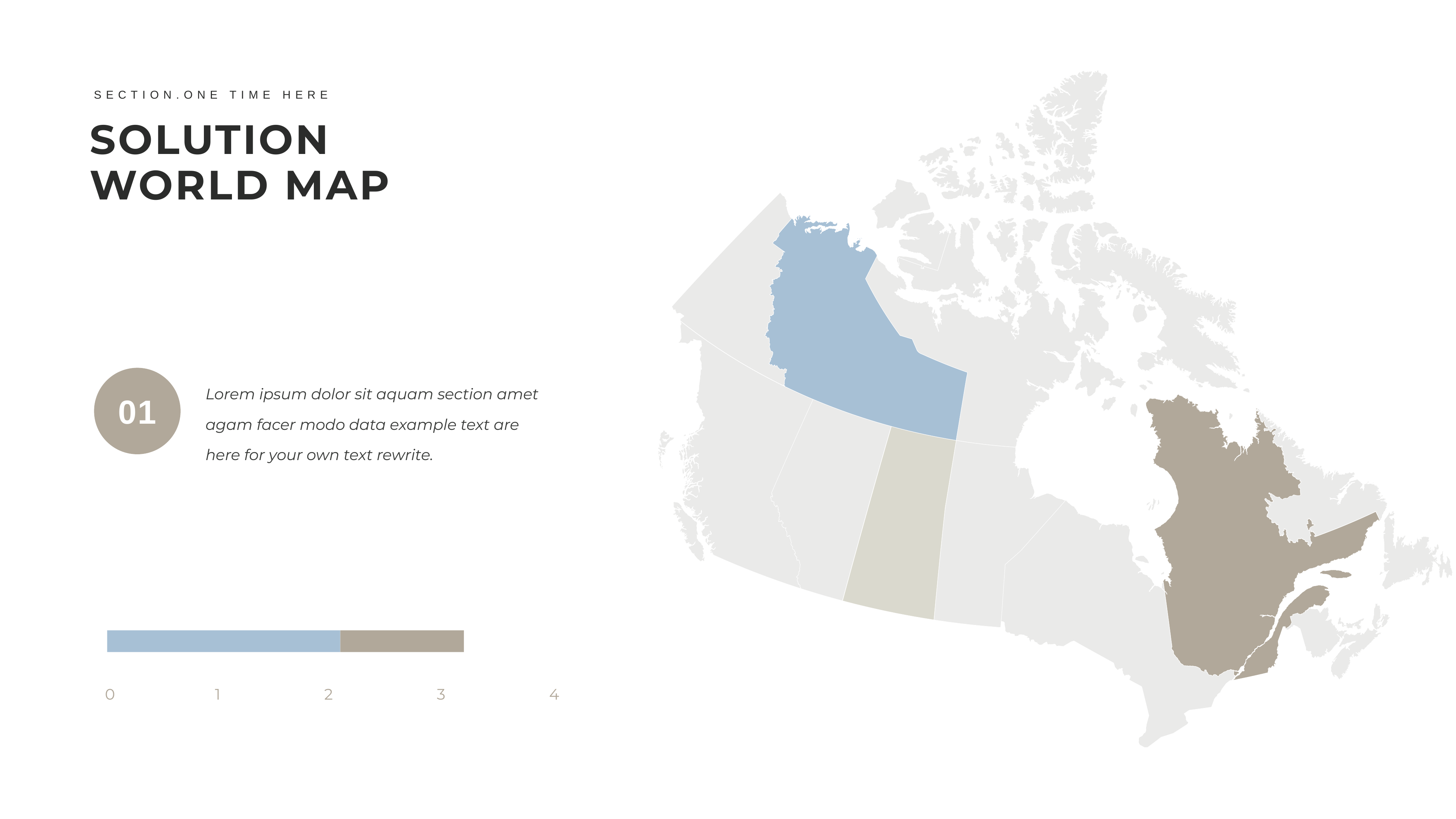

SECTION.ONE TIME HERE
SOLUTION
WORLD MAP

01
Lorem ipsum dolor sit aquam section amet agam facer modo data example text are here for your own text rewrite.

0                         1                          2                          3                          4